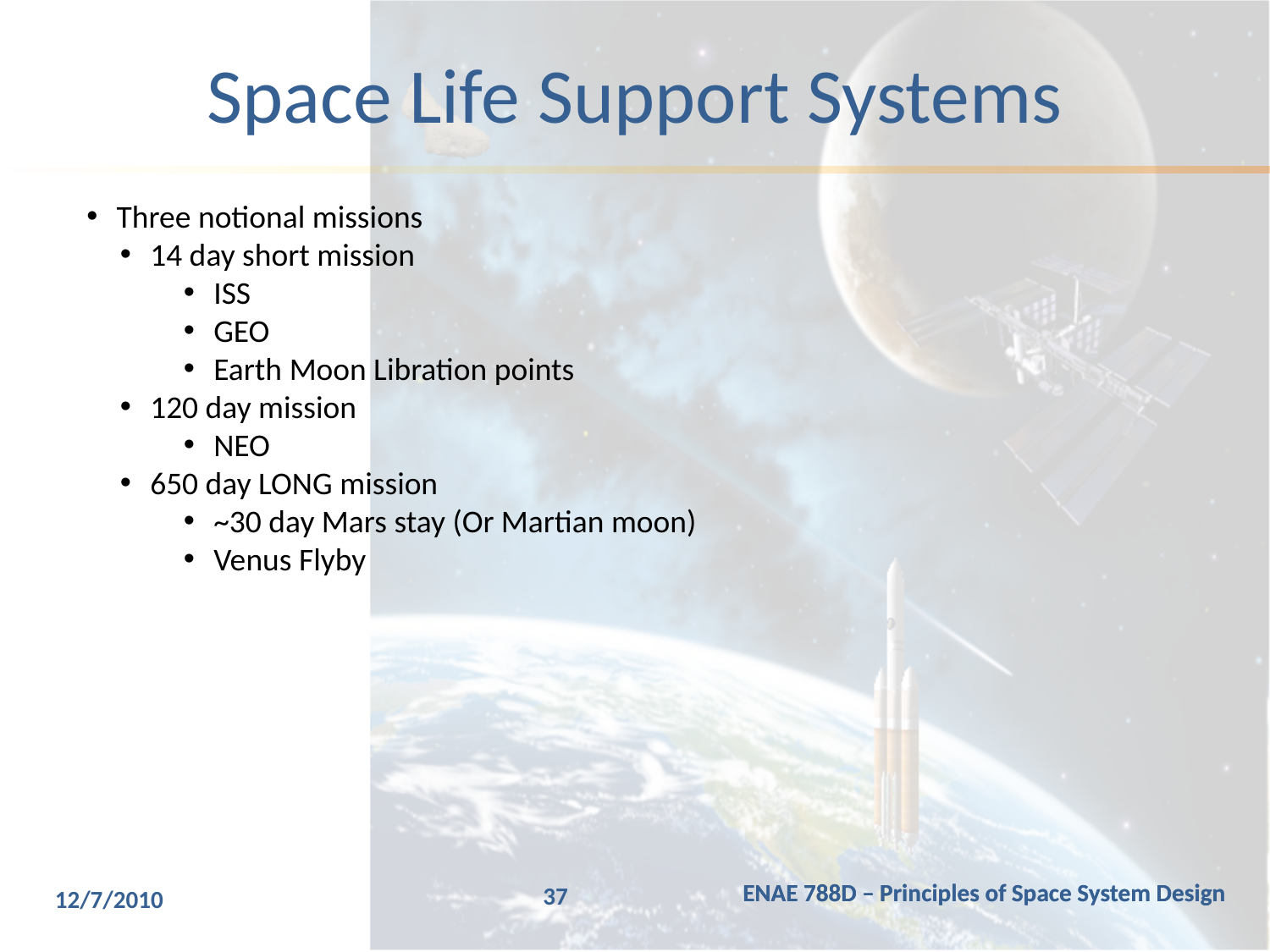

# Space Life Support Systems
Three notional missions
14 day short mission
ISS
GEO
Earth Moon Libration points
120 day mission
NEO
650 day LONG mission
~30 day Mars stay (Or Martian moon)
Venus Flyby